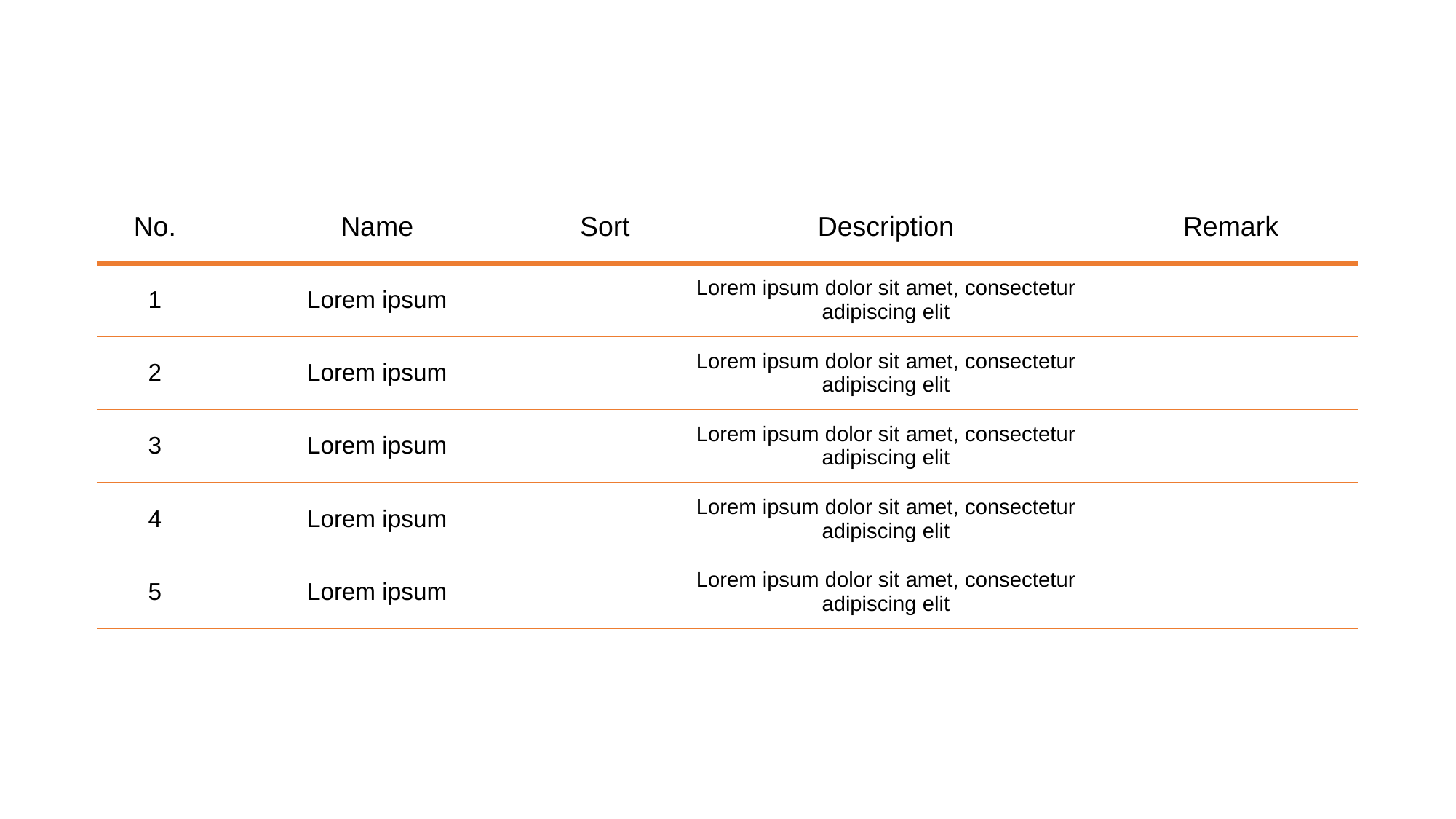

| No. | Name | Sort | Description | Remark |
| --- | --- | --- | --- | --- |
| 1 | Lorem ipsum |  | Lorem ipsum dolor sit amet, consectetur adipiscing elit |  |
| 2 | Lorem ipsum |  | Lorem ipsum dolor sit amet, consectetur adipiscing elit |  |
| 3 | Lorem ipsum |  | Lorem ipsum dolor sit amet, consectetur adipiscing elit |  |
| 4 | Lorem ipsum |  | Lorem ipsum dolor sit amet, consectetur adipiscing elit |  |
| 5 | Lorem ipsum |  | Lorem ipsum dolor sit amet, consectetur adipiscing elit |  |